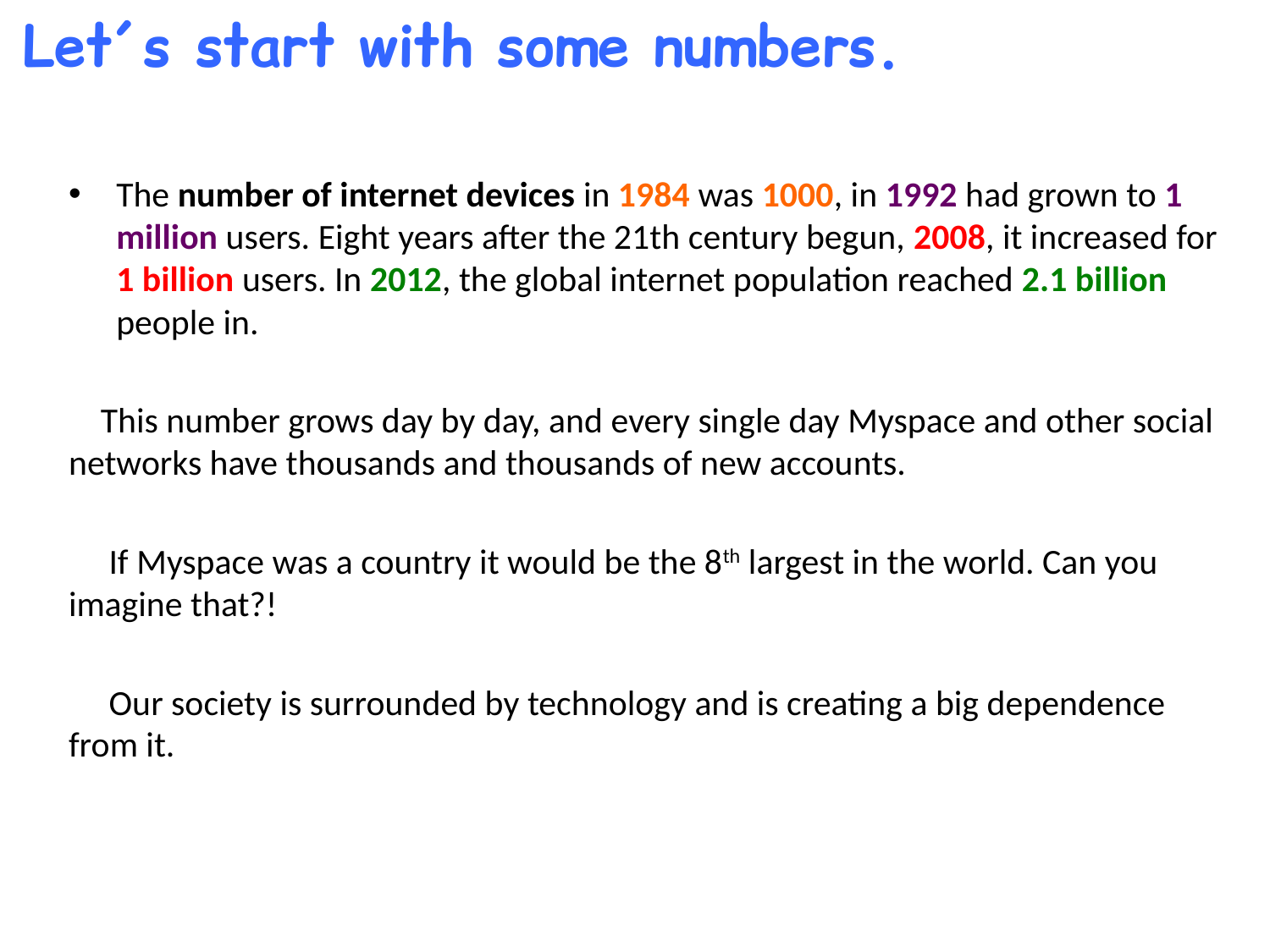

# Let´s start with some numbers.
The number of internet devices in 1984 was 1000, in 1992 had grown to 1 million users. Eight years after the 21th century begun, 2008, it increased for 1 billion users. In 2012, the global internet population reached 2.1 billion people in.

    This number grows day by day, and every single day Myspace and other social networks have thousands and thousands of new accounts.

     If Myspace was a country it would be the 8th largest in the world. Can you imagine that?!

     Our society is surrounded by technology and is creating a big dependence from it.